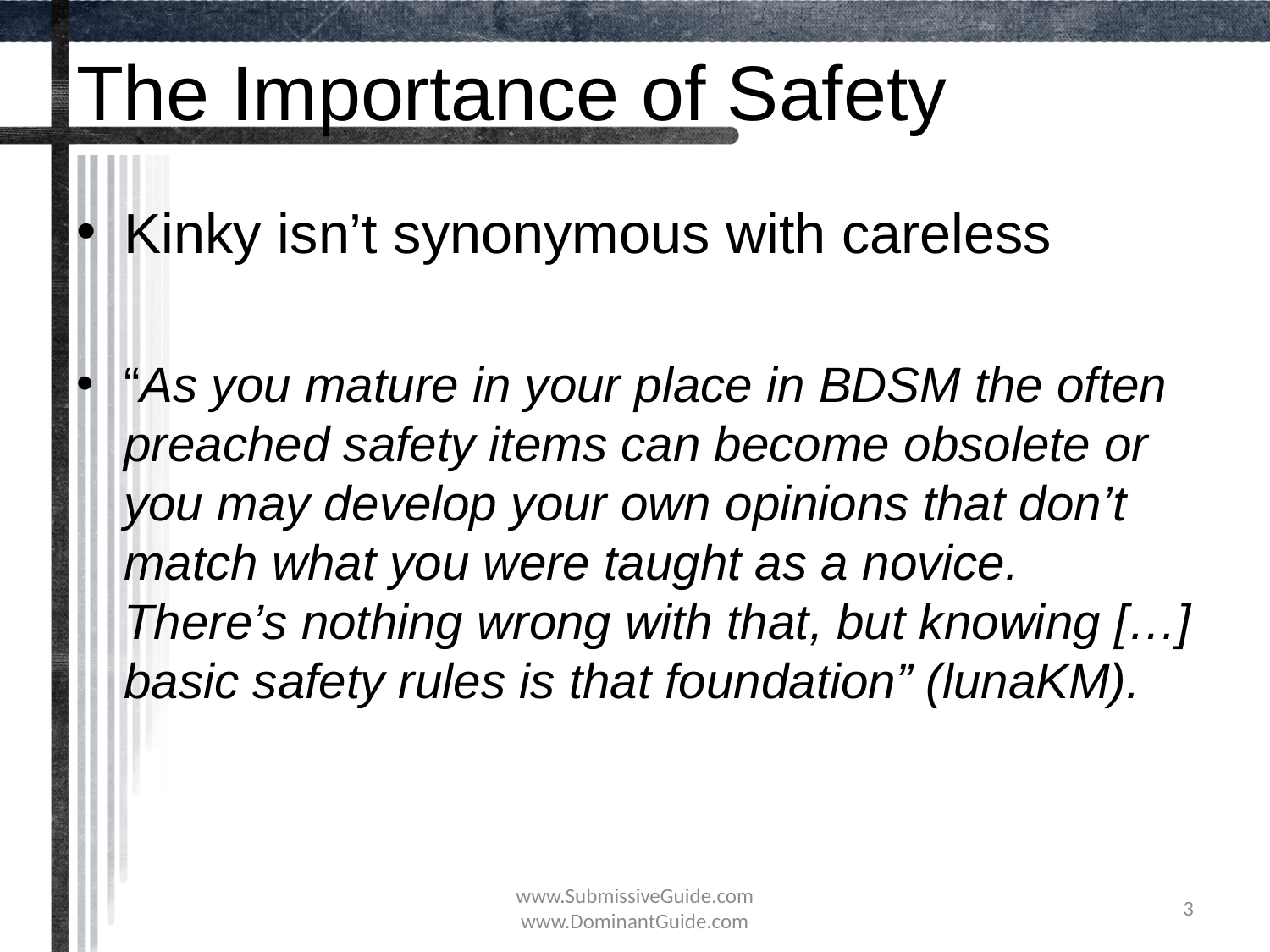

# The Importance of Safety
Kinky isn’t synonymous with careless

“As you mature in your place in BDSM the often preached safety items can become obsolete or you may develop your own opinions that don’t match what you were taught as a novice. There’s nothing wrong with that, but knowing […] basic safety rules is that foundation” (lunaKM).
www.SubmissiveGuide.com
www.DominantGuide.com
3